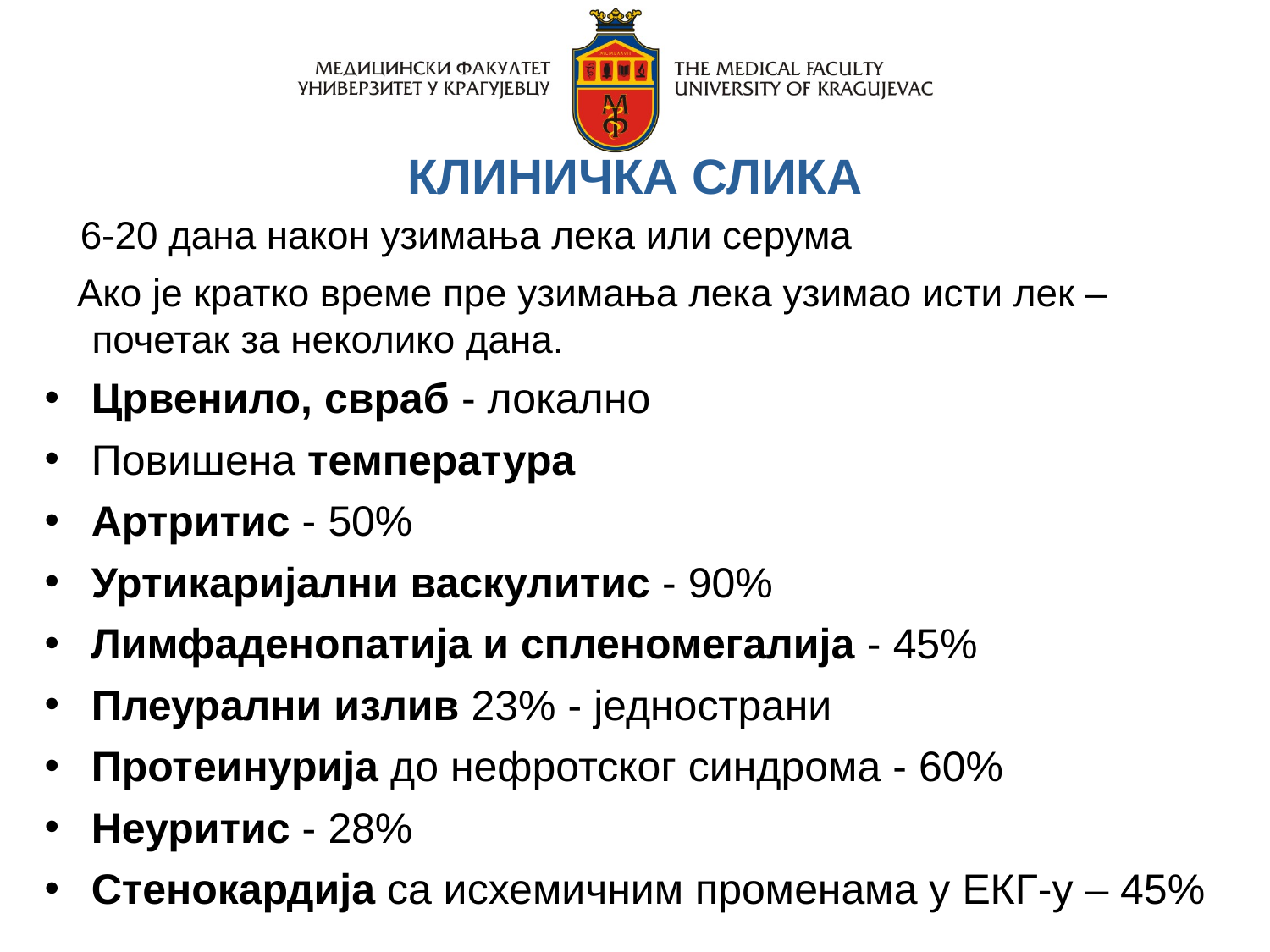

КЛИНИЧКА СЛИКА
   6-20 дана након узимања лека или серума
   Ако је кратко време пре узимања лека узимао исти лек –почетак за неколико дана.
Црвенило, свраб - локално
Повишена температура
Артритис - 50%
Уртикаријални васкулитис - 90%
Лимфаденопатија и спленомегалија - 45%
Плеурални излив 23% - једнострани
Протеинурија до нефротског синдрома - 60%
Неуритис - 28%
Стенокардија са исхемичним променама у ЕКГ-у – 45%